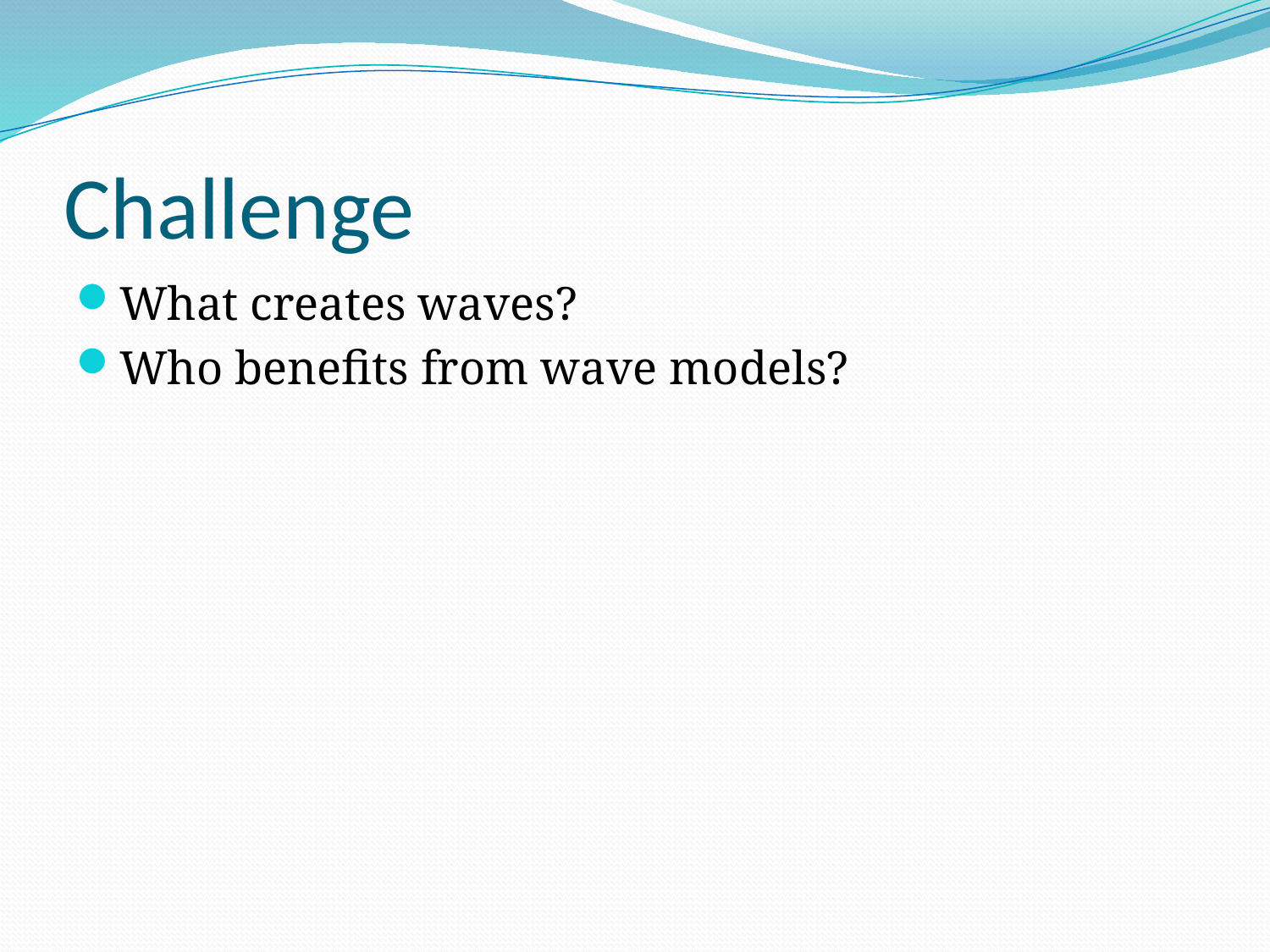

# Challenge
What creates waves?
Who benefits from wave models?